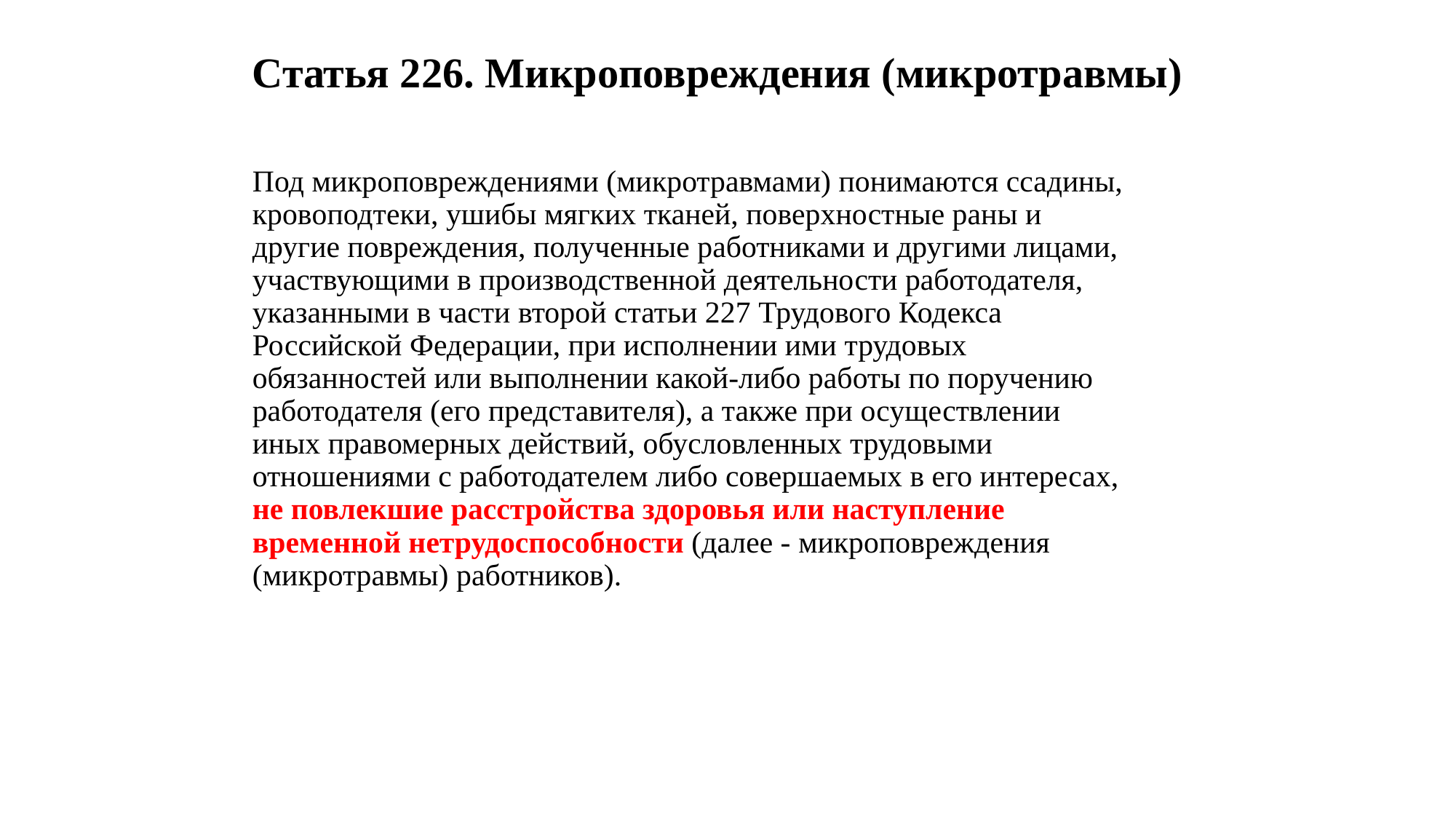

# Статья 226. Микроповреждения (микротравмы)
Под микроповреждениями (микротравмами) понимаются ссадины, кровоподтеки, ушибы мягких тканей, поверхностные раны и другие повреждения, полученные работниками и другими лицами, участвующими в производственной деятельности работодателя, указанными в части второй статьи 227 Трудового Кодекса Российской Федерации, при исполнении ими трудовых обязанностей или выполнении какой-либо работы по поручению работодателя (его представителя), а также при осуществлении иных правомерных действий, обусловленных трудовыми отношениями с работодателем либо совершаемых в его интересах, не повлекшие расстройства здоровья или наступление временной нетрудоспособности (далее - микроповреждения (микротравмы) работников).